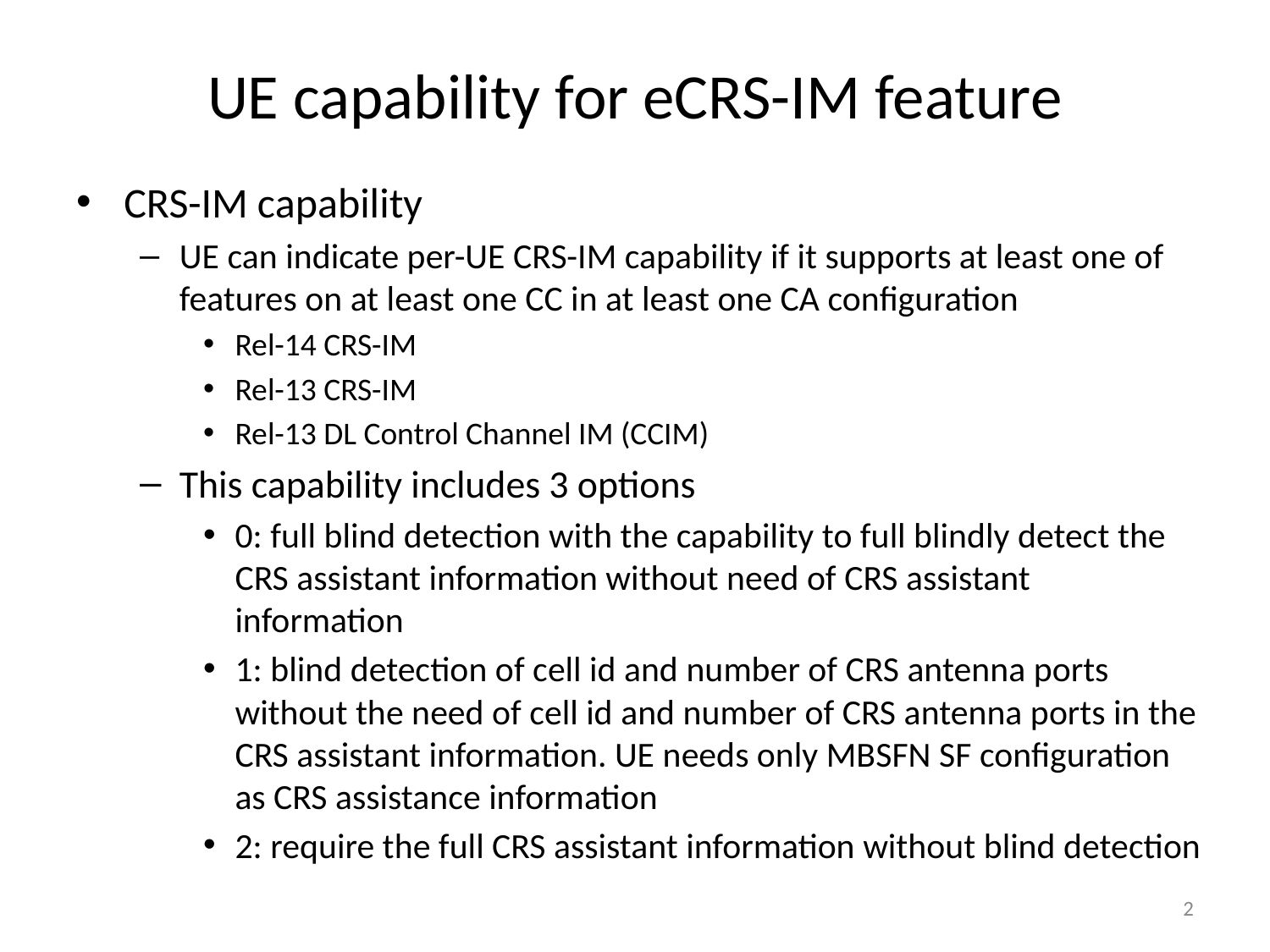

# UE capability for eCRS-IM feature
CRS-IM capability
UE can indicate per-UE CRS-IM capability if it supports at least one of  features on at least one CC in at least one CA configuration
Rel-14 CRS-IM
Rel-13 CRS-IM
Rel-13 DL Control Channel IM (CCIM)
This capability includes 3 options
0: full blind detection with the capability to full blindly detect the CRS assistant information without need of CRS assistant information
1: blind detection of cell id and number of CRS antenna ports without the need of cell id and number of CRS antenna ports in the CRS assistant information. UE needs only MBSFN SF configuration as CRS assistance information
2: require the full CRS assistant information without blind detection
2